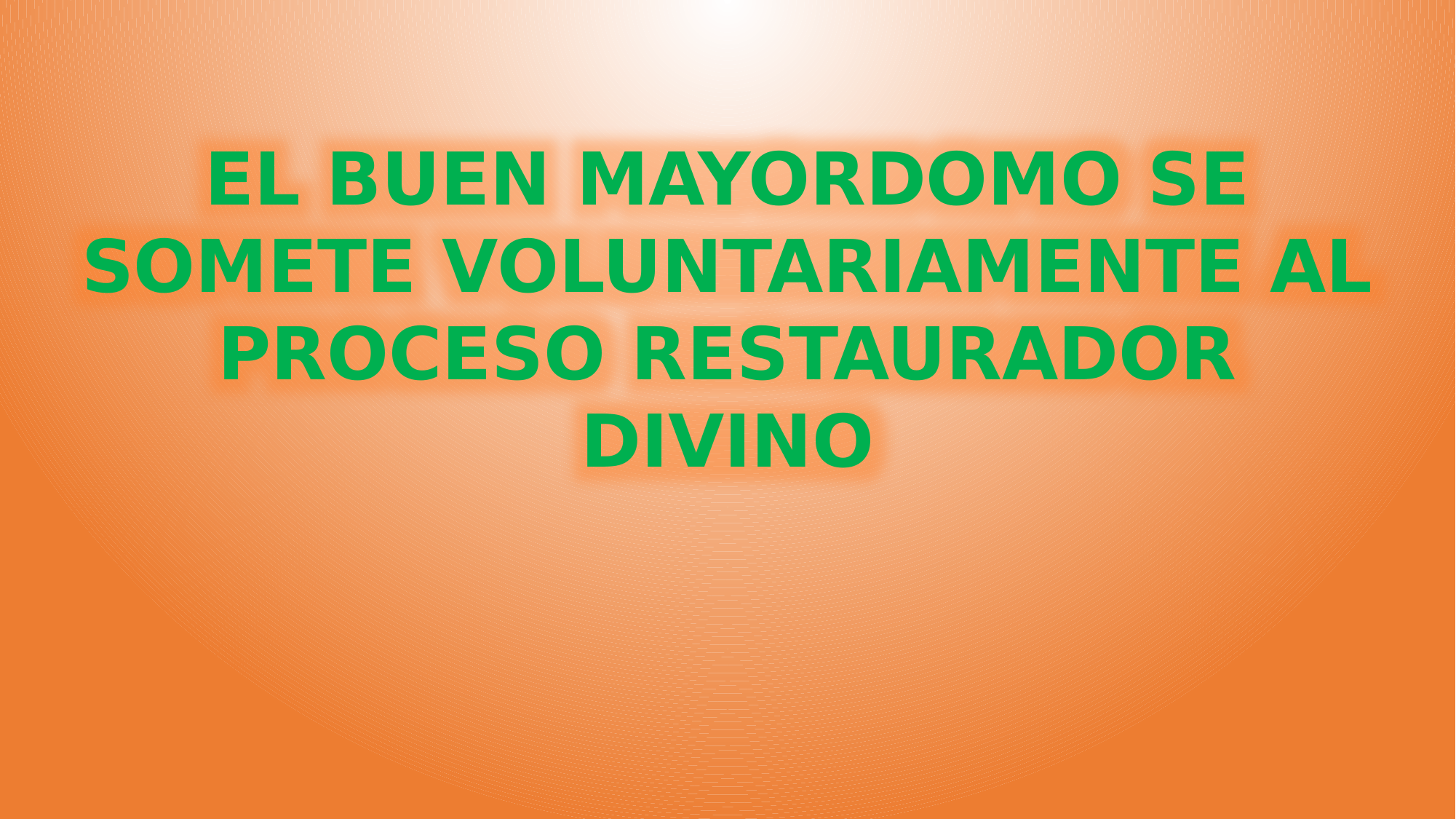

EL BUEN MAYORDOMO SE SOMETE VOLUNTARIAMENTE AL PROCESO RESTAURADOR DIVINO